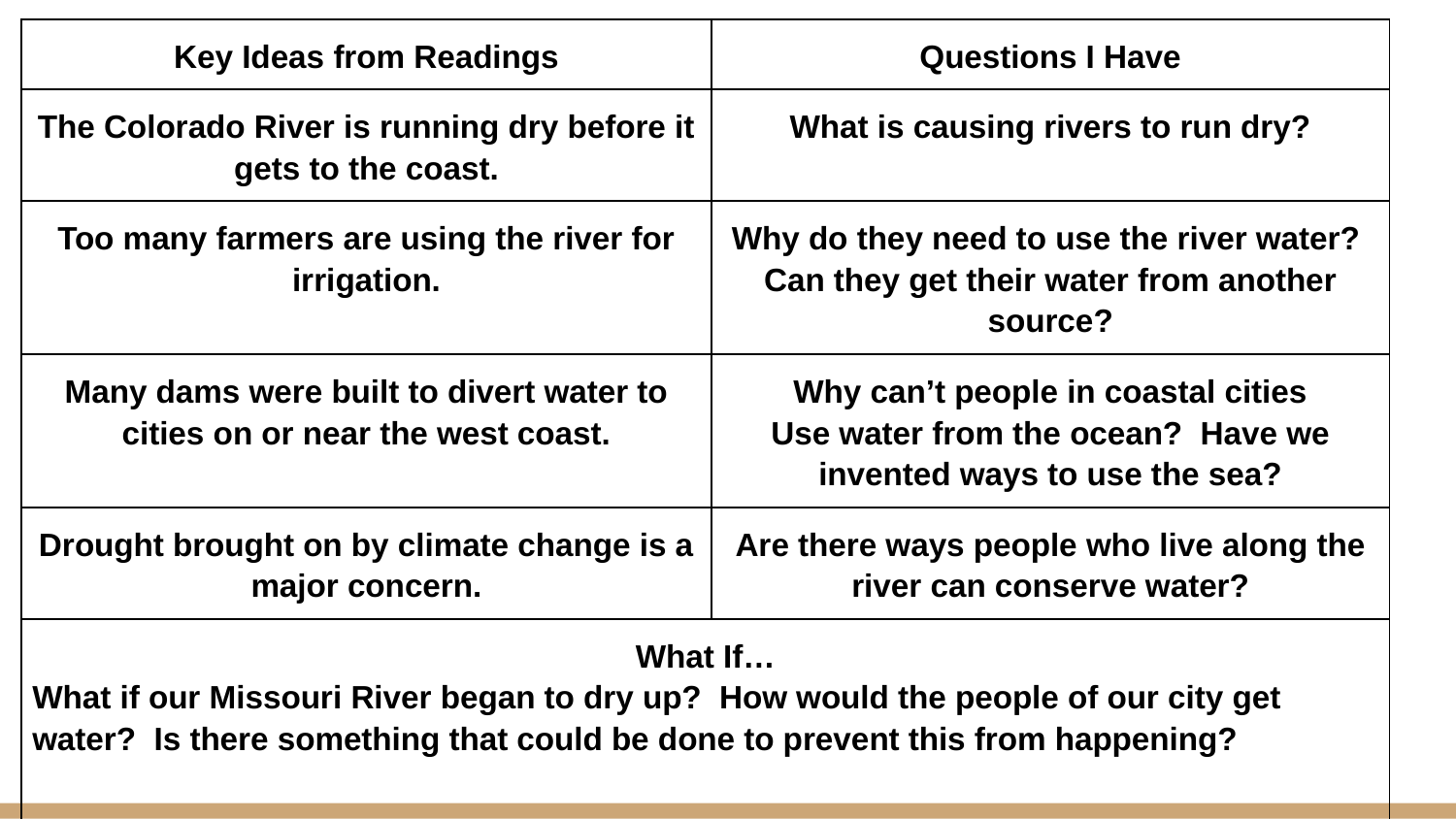

| Key Ideas from Readings | Questions I Have |
| --- | --- |
| The Colorado River is running dry before it gets to the coast. | What is causing rivers to run dry? |
| Too many farmers are using the river for irrigation. | Why do they need to use the river water? Can they get their water from another source? |
| Many dams were built to divert water to cities on or near the west coast. | Why can’t people in coastal cities Use water from the ocean? Have we invented ways to use the sea? |
| Drought brought on by climate change is a major concern. | Are there ways people who live along the river can conserve water? |
| What If… What if our Missouri River began to dry up? How would the people of our city get water? Is there something that could be done to prevent this from happening? |  |